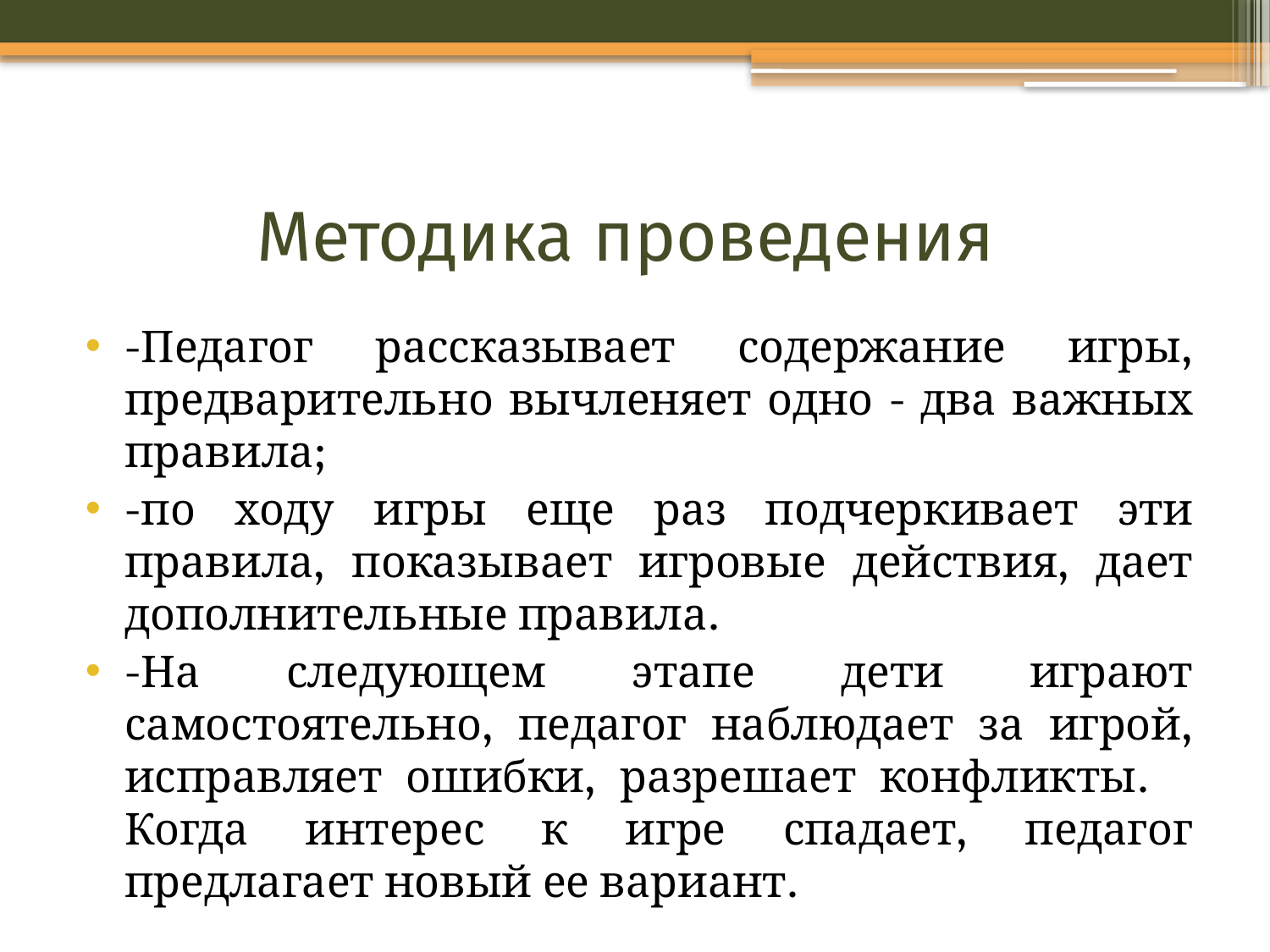

# Методика проведения
-Педагог рассказывает содержание игры, предварительно вычленяет одно - два важных правила;
-по ходу игры еще раз подчеркивает эти правила, показывает игровые действия, дает дополнительные правила.
-На следующем этапе дети играют самостоятельно, педагог наблюдает за игрой, исправляет ошибки, разрешает конфликты. 	Когда интерес к игре спадает, педагог предлагает новый ее вариант.